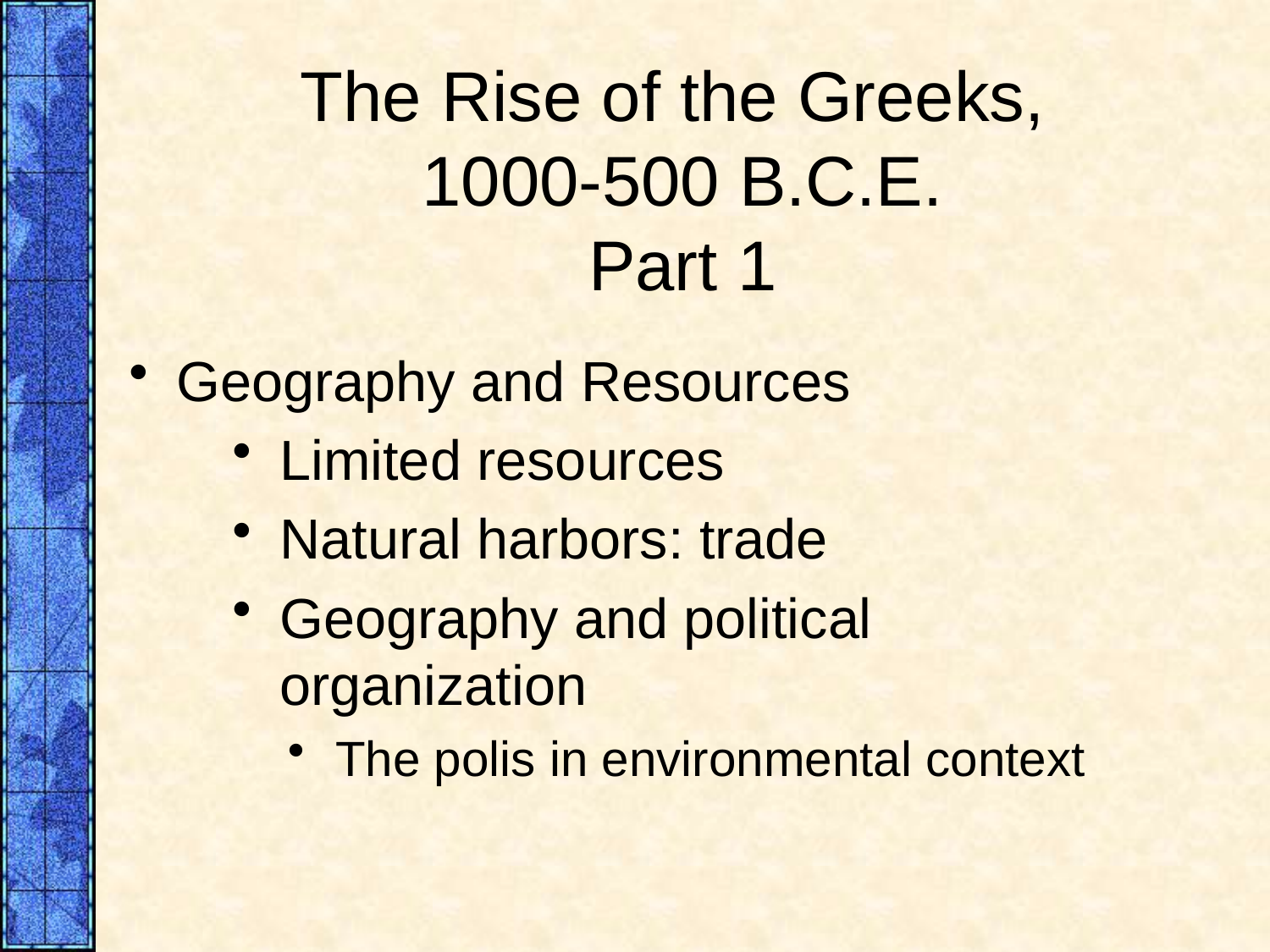

# The Rise of the Greeks, 1000-500 B.C.E. Part 1
Geography and Resources
Limited resources
Natural harbors: trade
Geography and political organization
The polis in environmental context